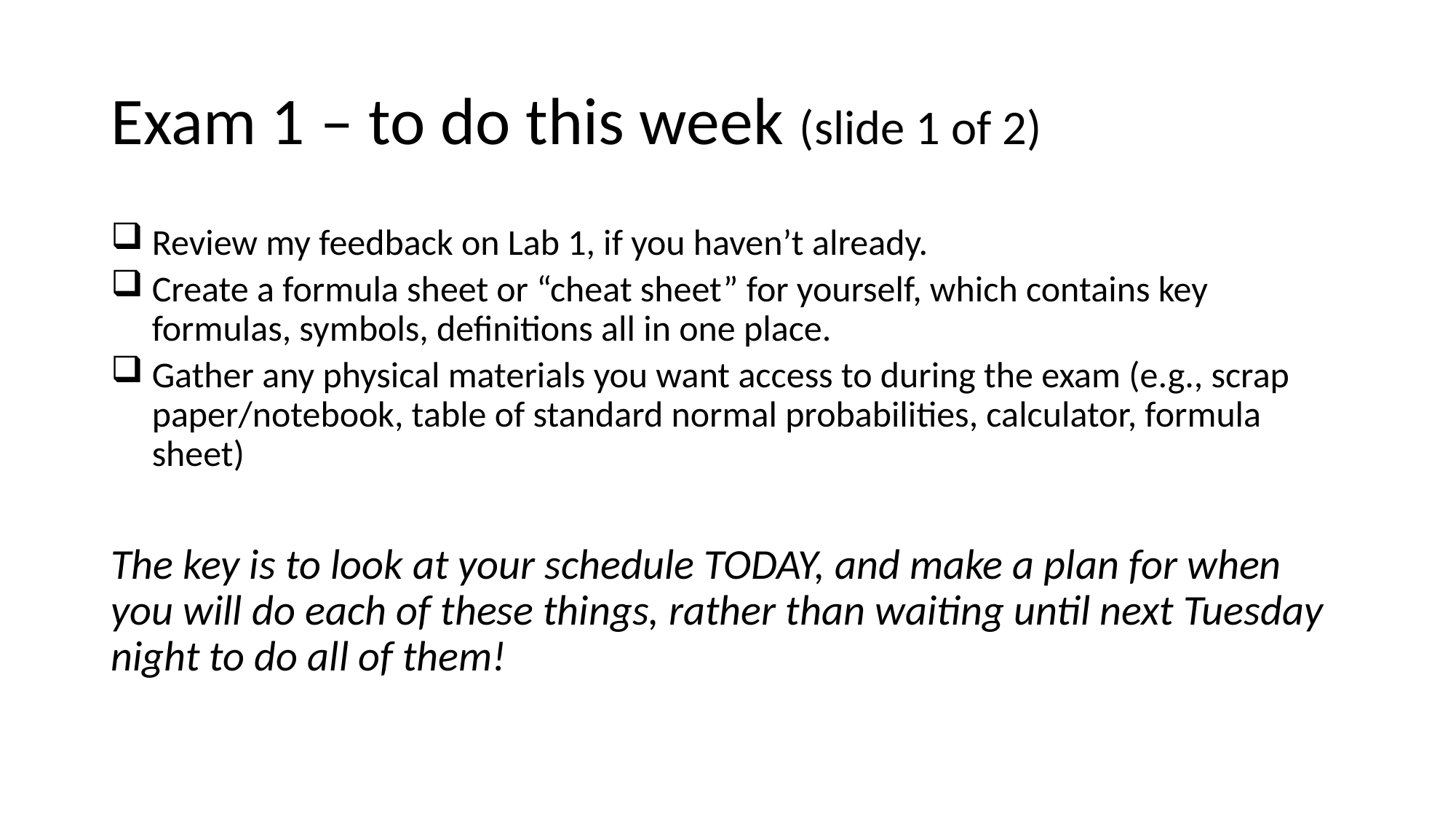

# Exam 1 – to do this week (slide 1 of 2)
Review my feedback on Lab 1, if you haven’t already.
Create a formula sheet or “cheat sheet” for yourself, which contains key formulas, symbols, definitions all in one place.
Gather any physical materials you want access to during the exam (e.g., scrap paper/notebook, table of standard normal probabilities, calculator, formula sheet)

The key is to look at your schedule TODAY, and make a plan for when you will do each of these things, rather than waiting until next Tuesday night to do all of them!